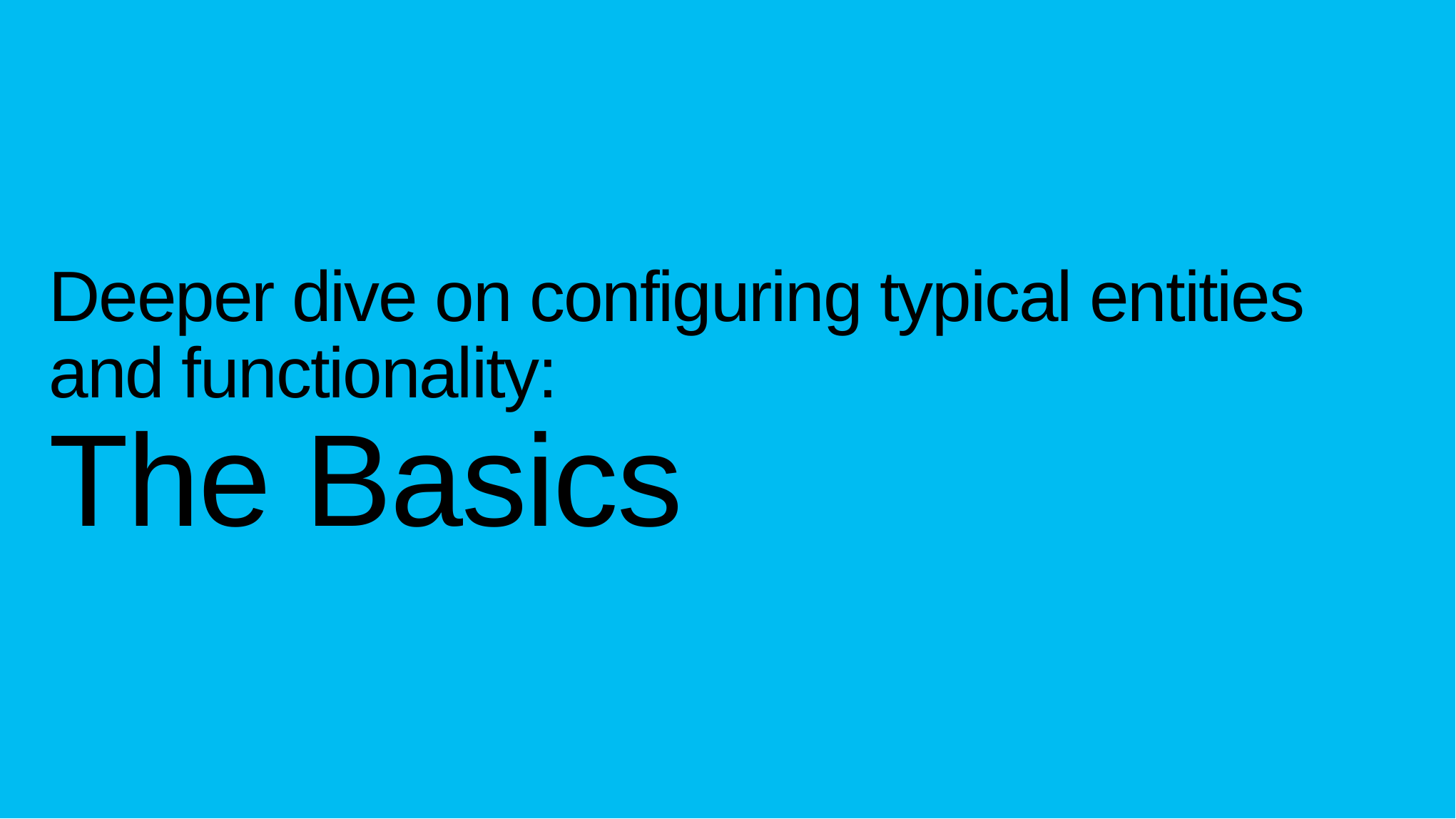

# Deeper dive on configuring typical entities and functionality: The Basics